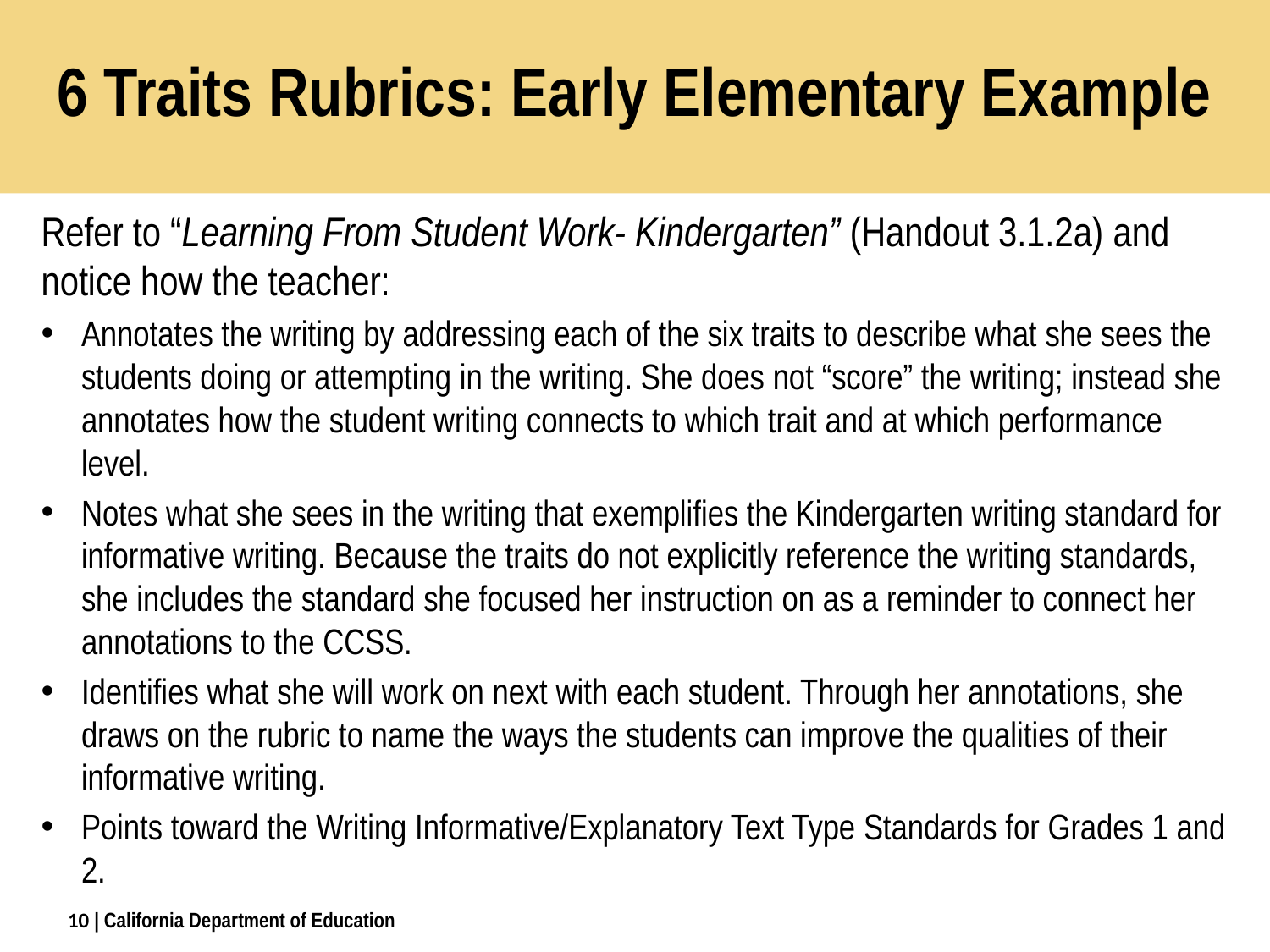

# 6 Traits Rubrics: Early Elementary Example
Refer to “Learning From Student Work- Kindergarten” (Handout 3.1.2a) and notice how the teacher:
Annotates the writing by addressing each of the six traits to describe what she sees the students doing or attempting in the writing. She does not “score” the writing; instead she annotates how the student writing connects to which trait and at which performance level.
Notes what she sees in the writing that exemplifies the Kindergarten writing standard for informative writing. Because the traits do not explicitly reference the writing standards, she includes the standard she focused her instruction on as a reminder to connect her annotations to the CCSS.
Identifies what she will work on next with each student. Through her annotations, she draws on the rubric to name the ways the students can improve the qualities of their informative writing.
Points toward the Writing Informative/Explanatory Text Type Standards for Grades 1 and 2.
10
| California Department of Education